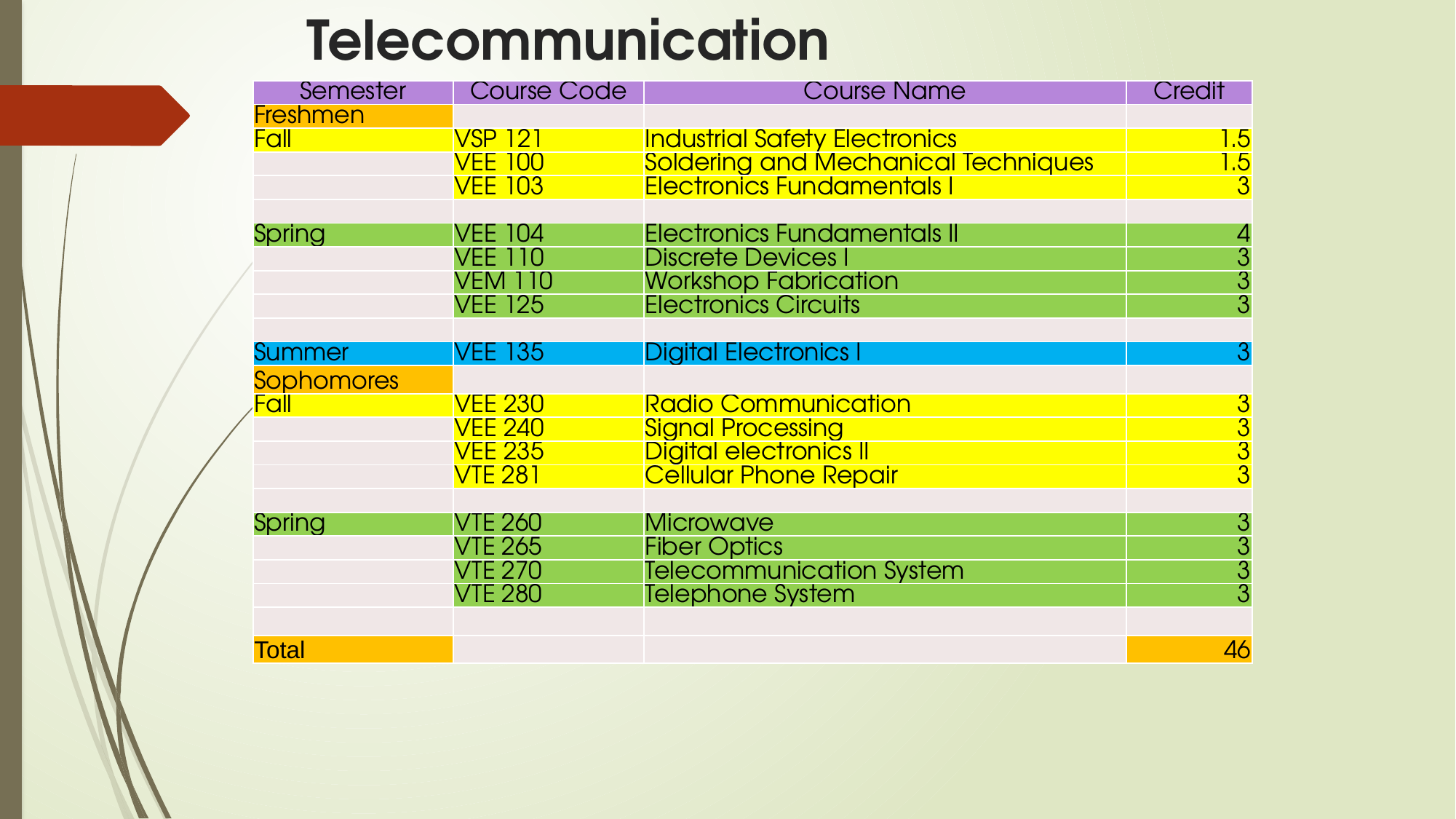

# Telecommunication
| Semester | Course Code | Course Name | Credit |
| --- | --- | --- | --- |
| Freshmen |  |  |  |
| Fall | VSP 121 | Industrial Safety Electronics | 1.5 |
|  | VEE 100 | Soldering and Mechanical Techniques | 1.5 |
|  | VEE 103 | Electronics Fundamentals I | 3 |
|  |  |  |  |
| Spring | VEE 104 | Electronics Fundamentals II | 4 |
|  | VEE 110 | Discrete Devices I | 3 |
|  | VEM 110 | Workshop Fabrication | 3 |
|  | VEE 125 | Electronics Circuits | 3 |
|  |  |  |  |
| Summer | VEE 135 | Digital Electronics I | 3 |
| Sophomores |  |  |  |
| Fall | VEE 230 | Radio Communication | 3 |
|  | VEE 240 | Signal Processing | 3 |
|  | VEE 235 | Digital electronics II | 3 |
|  | VTE 281 | Cellular Phone Repair | 3 |
|  |  |  |  |
| Spring | VTE 260 | Microwave | 3 |
|  | VTE 265 | Fiber Optics | 3 |
|  | VTE 270 | Telecommunication System | 3 |
|  | VTE 280 | Telephone System | 3 |
|  |  |  |  |
| Total |  |  | 46 |